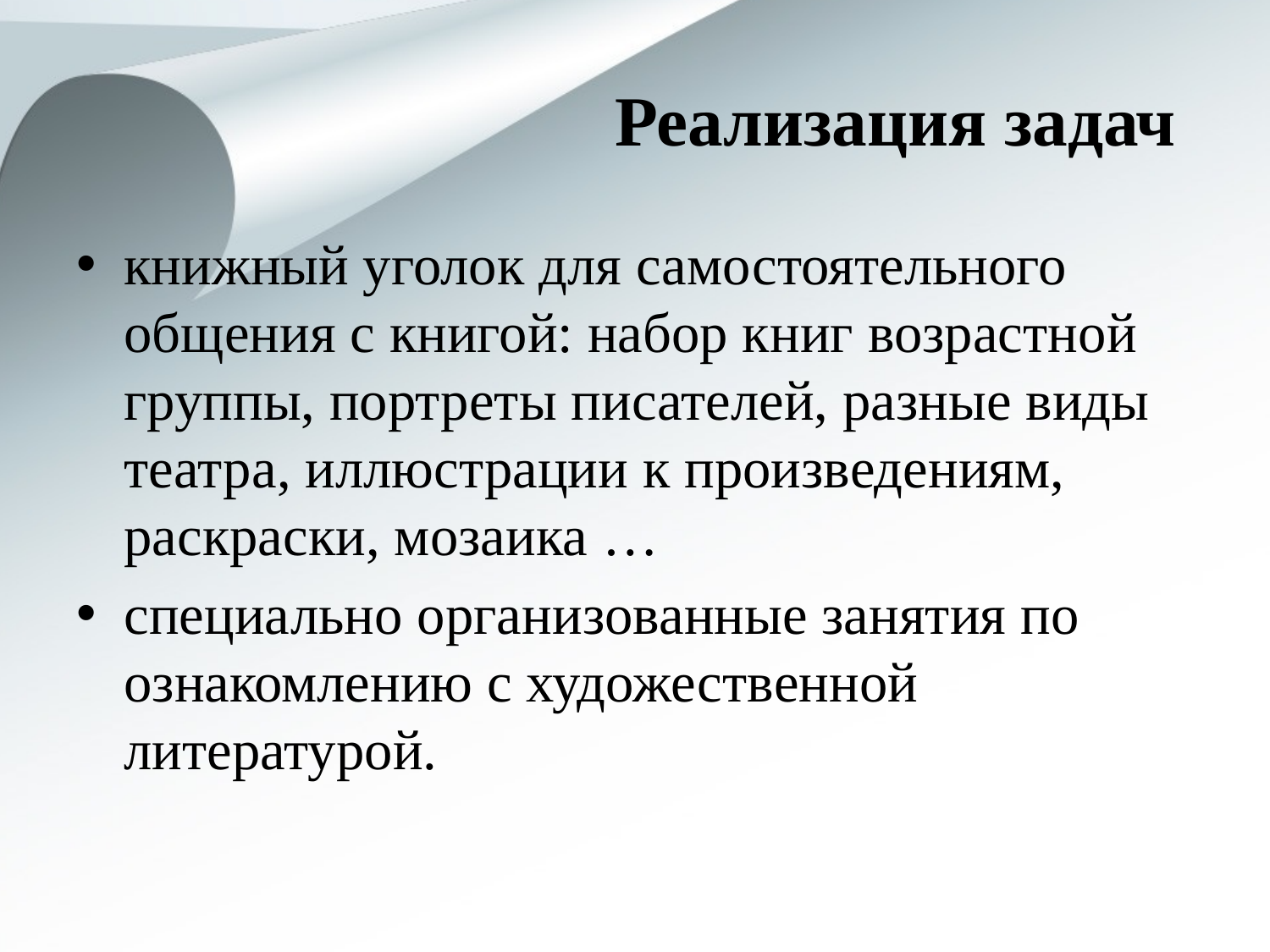

# Реализация задач
книжный уголок для самостоятельного общения с книгой: набор книг возрастной группы, портреты писателей, разные виды театра, иллюстрации к произведениям, раскраски, мозаика …
специально организованные занятия по ознакомлению с художественной литературой.